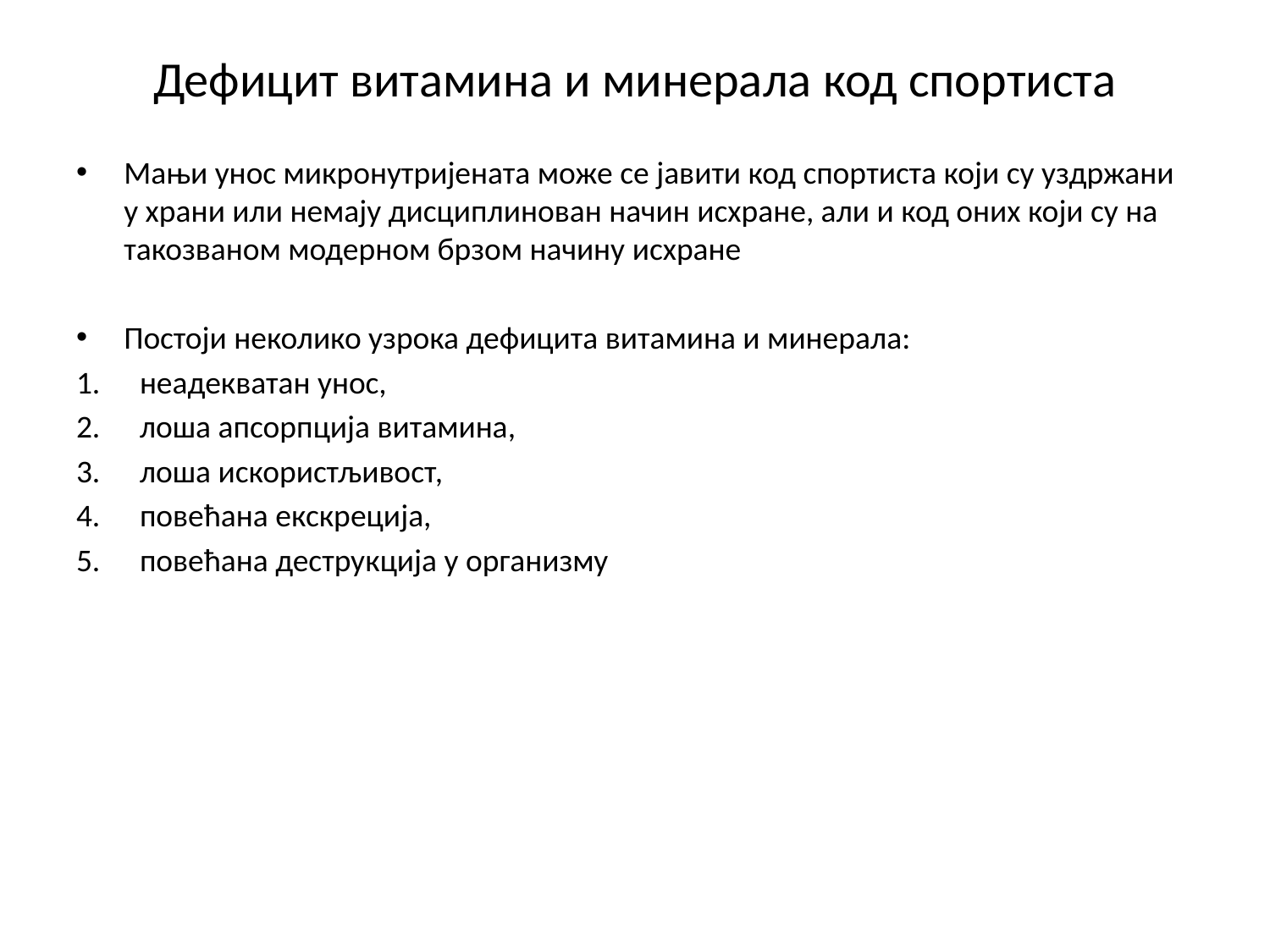

# Дефицит витамина и минерала код спортиста
Мањи унос микронутријената може се јавити код спортиста који су уздржани у храни или немају дисциплинован начин исхране, али и код оних који су на такозваном модерном брзом начину исхране

Постоји неколико узрока дефицита витамина и минерала:
неадекватан унос,
лоша апсорпција витамина,
лоша искористљивост,
повећана екскреција,
повећана деструкција у организму